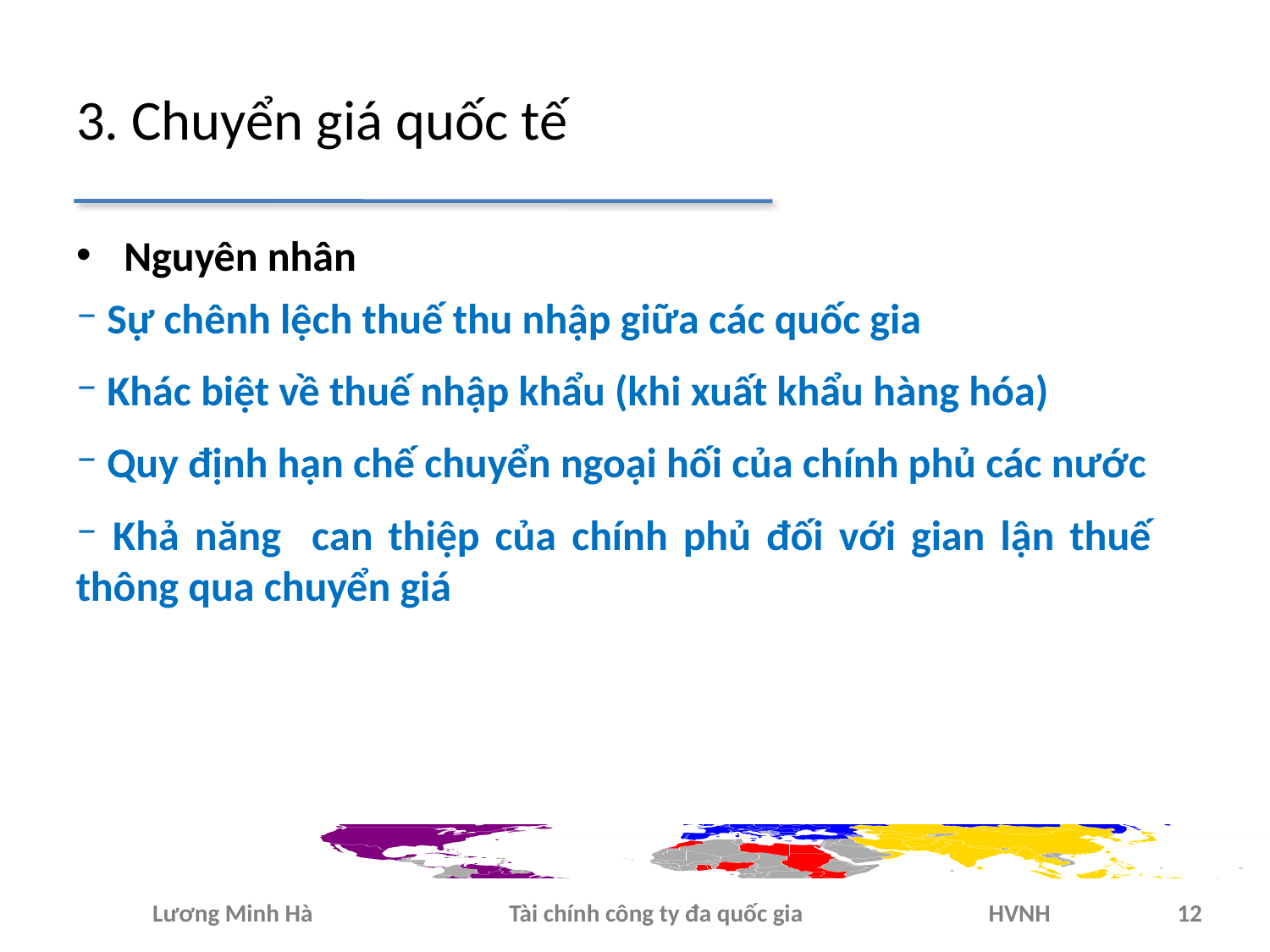

# 3. Chuyển giá quốc tế
Nguyên nhân
 Sự chênh lệch thuế thu nhập giữa các quốc gia
 Khác biệt về thuế nhập khẩu (khi xuất khẩu hàng hóa)
 Quy định hạn chế chuyển ngoại hối của chính phủ các nước
 Khả năng  can thiệp của chính phủ đối với gian lận thuế thông qua chuyển giá